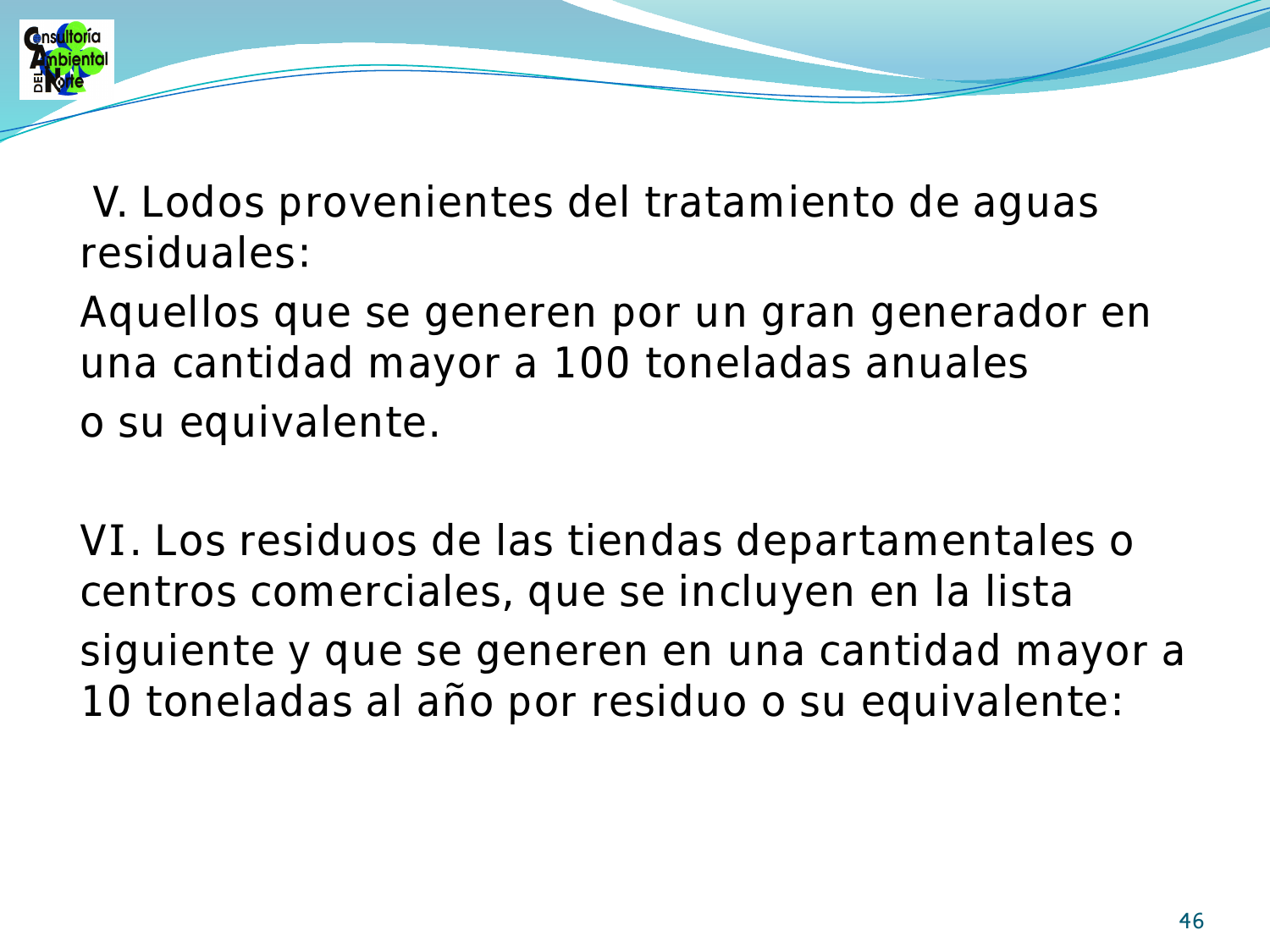

V. Lodos provenientes del tratamiento de aguas residuales:
Aquellos que se generen por un gran generador en una cantidad mayor a 100 toneladas anuales
o su equivalente.

VI. Los residuos de las tiendas departamentales o centros comerciales, que se incluyen en la lista
siguiente y que se generen en una cantidad mayor a 10 toneladas al año por residuo o su equivalente:

46